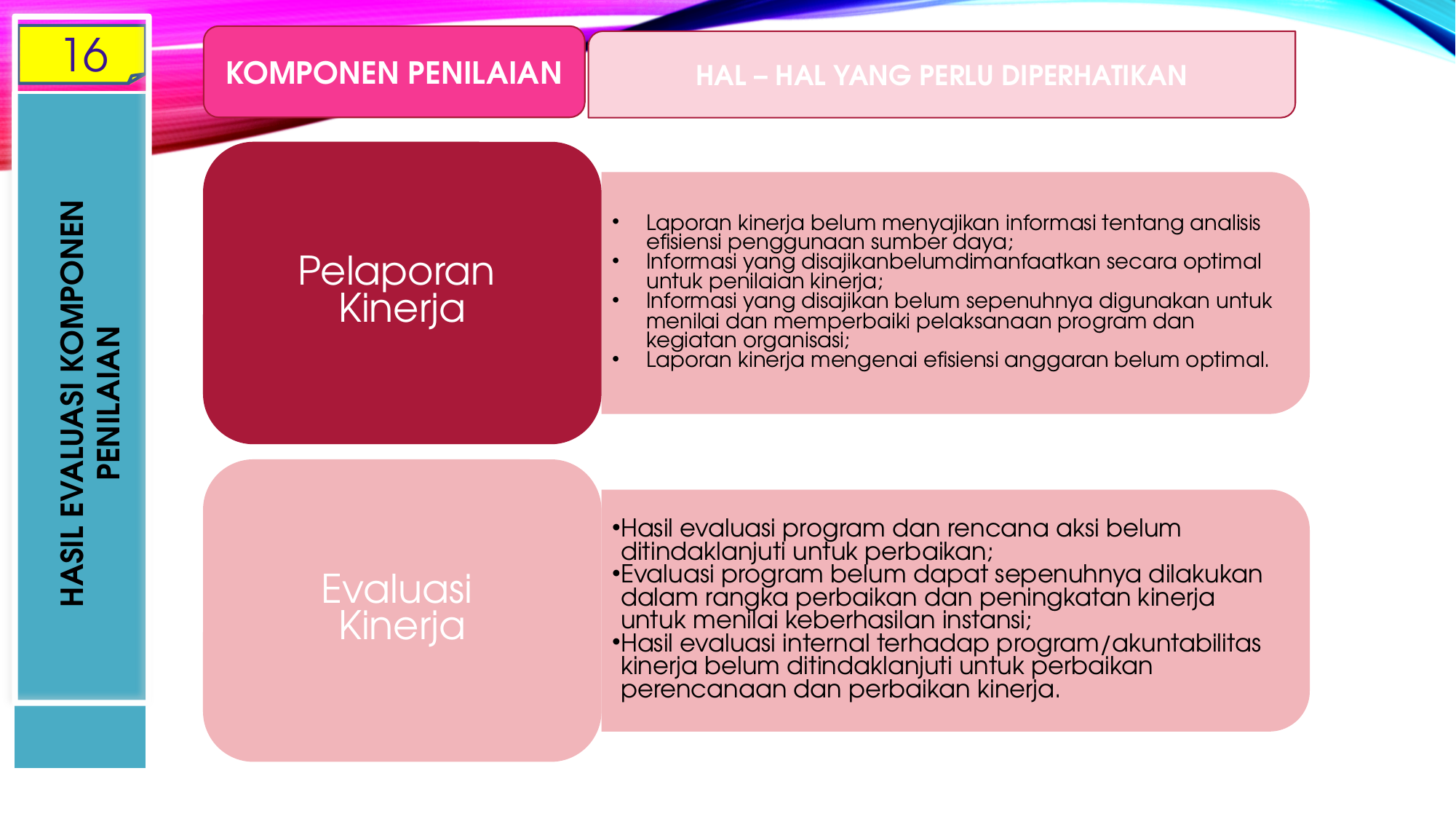

KOMPONEN PENILAIAN
16
HAL – HAL YANG PERLU DIPERHATIKAN

HASIL EVALUASI KOMPONEN PENILAIAN
Evaluasi
Kinerja
Hasil evaluasi program dan rencana aksi belum ditindaklanjuti untuk perbaikan;
Pelaporan
Kinerja
Laporan kinerja belum menyajikan informasi tentang analisis efisiensi penggunaan sumber daya;
Informasi yang disajikanbelumdimanfaatkan secara optimal untuk penilaian kinerja;
Informasi yang disajikan belum sepenuhnya digunakan untuk menilai dan memperbaiki pelaksanaan program dan kegiatan organisasi;
Laporan kinerja mengenai efisiensi anggaran belum optimal.
Evaluasi program belum dapat sepenuhnya dilakukan dalam rangka perbaikan dan peningkatan kinerja untuk menilai keberhasilan instansi;
Hasil evaluasi internal terhadap program/akuntabilitas kinerja belum ditindaklanjuti untuk perbaikan perencanaan dan perbaikan kinerja.